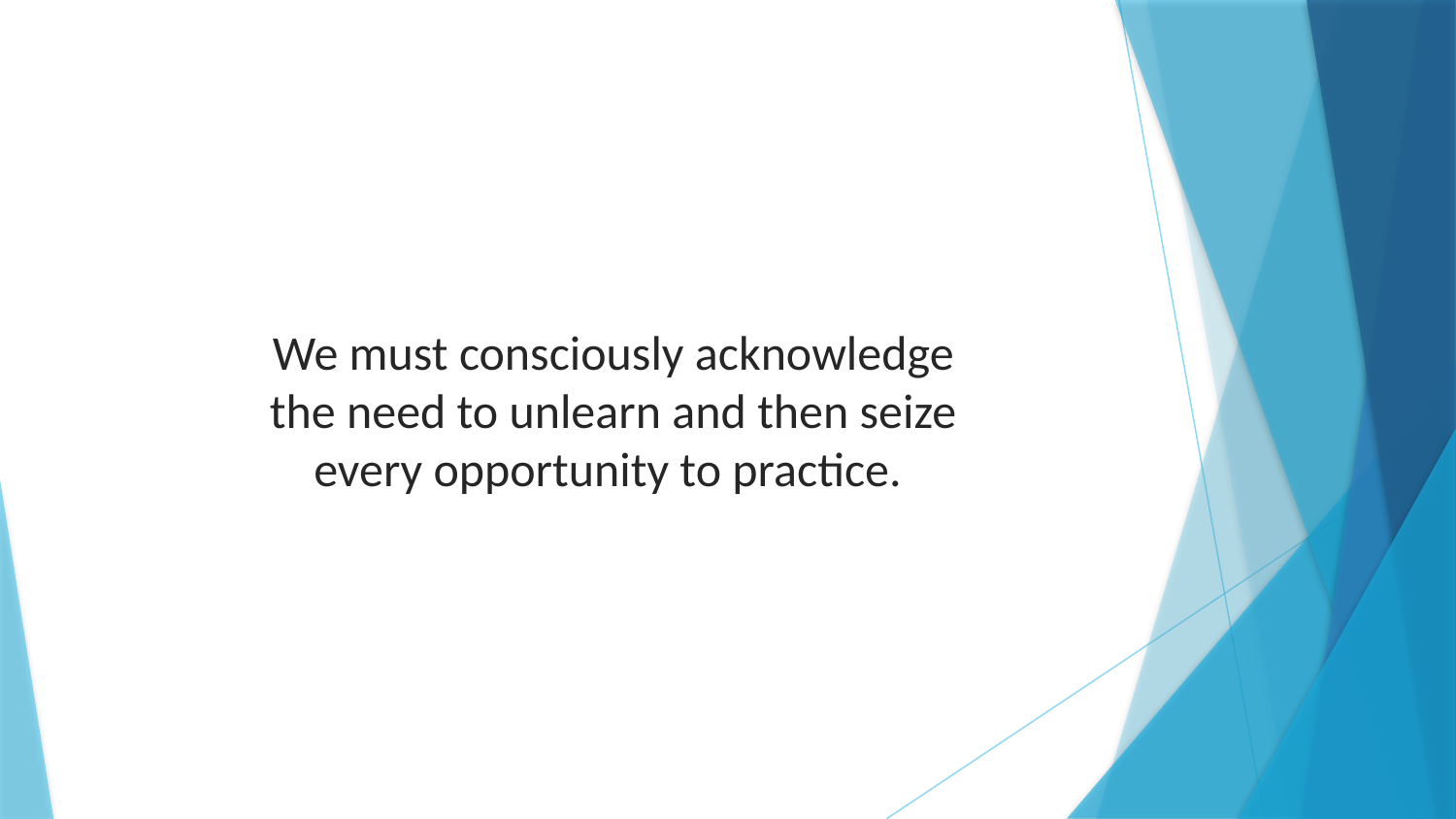

We must consciously acknowledge the need to unlearn and then seize every opportunity to practice.